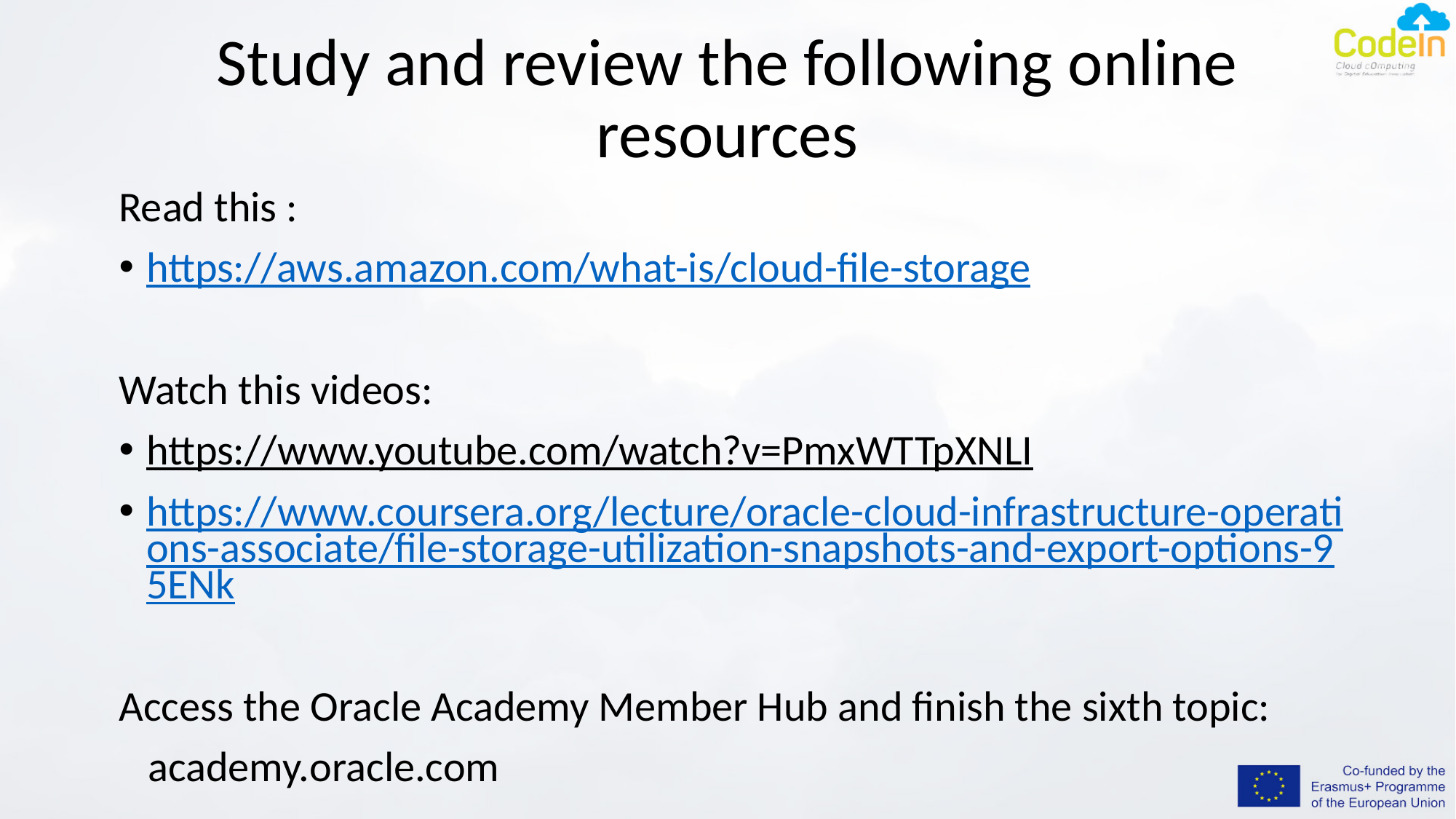

# Study and review the following online resources
Read this :
https://aws.amazon.com/what-is/cloud-file-storage

Watch this videos:
https://www.youtube.com/watch?v=PmxWTTpXNLI
https://www.coursera.org/lecture/oracle-cloud-infrastructure-operations-associate/file-storage-utilization-snapshots-and-export-options-95ENk

Access the Oracle Academy Member Hub and finish the sixth topic:
   academy.oracle.com